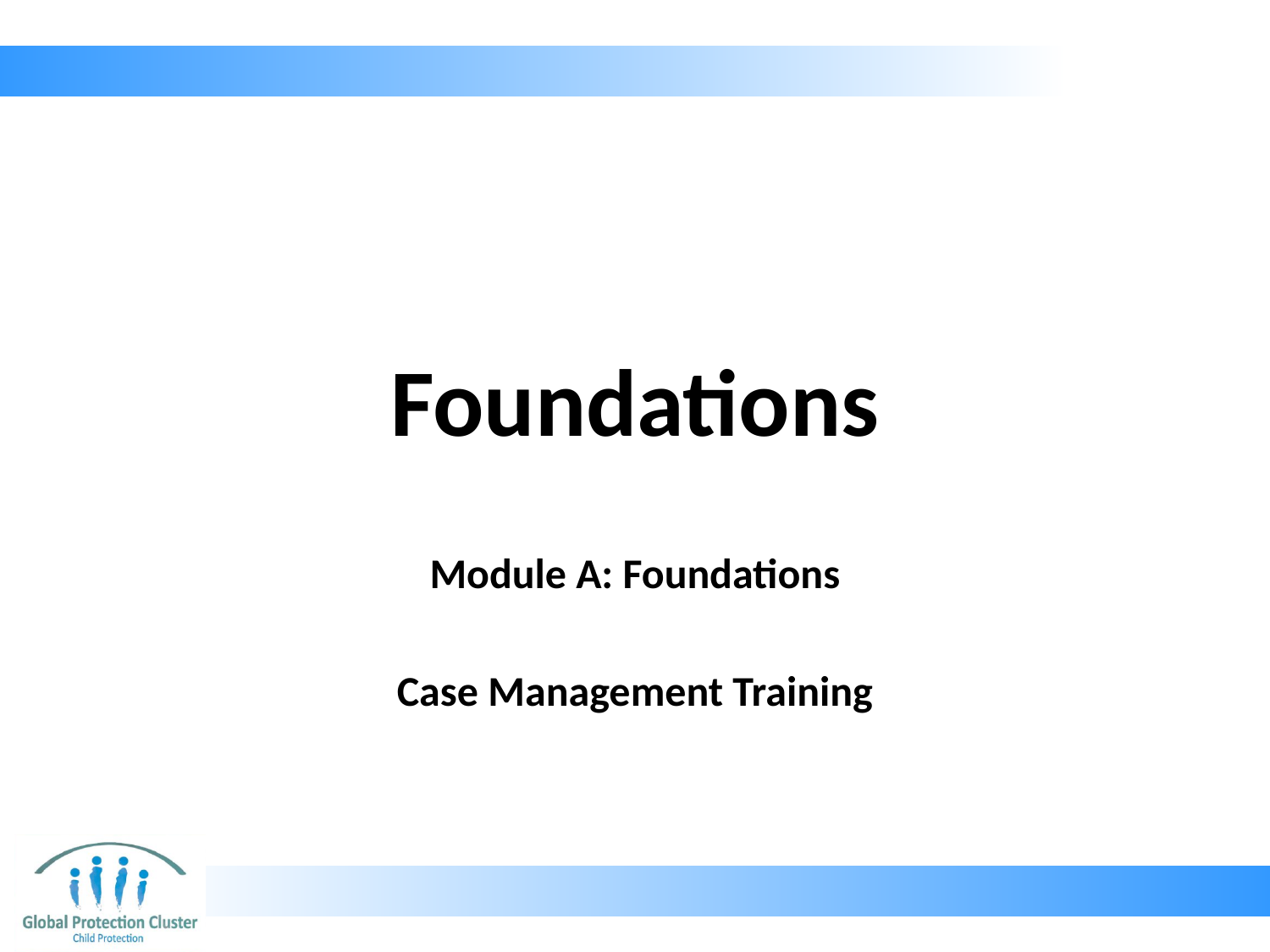

# Foundations
Module A: Foundations

Case Management Training